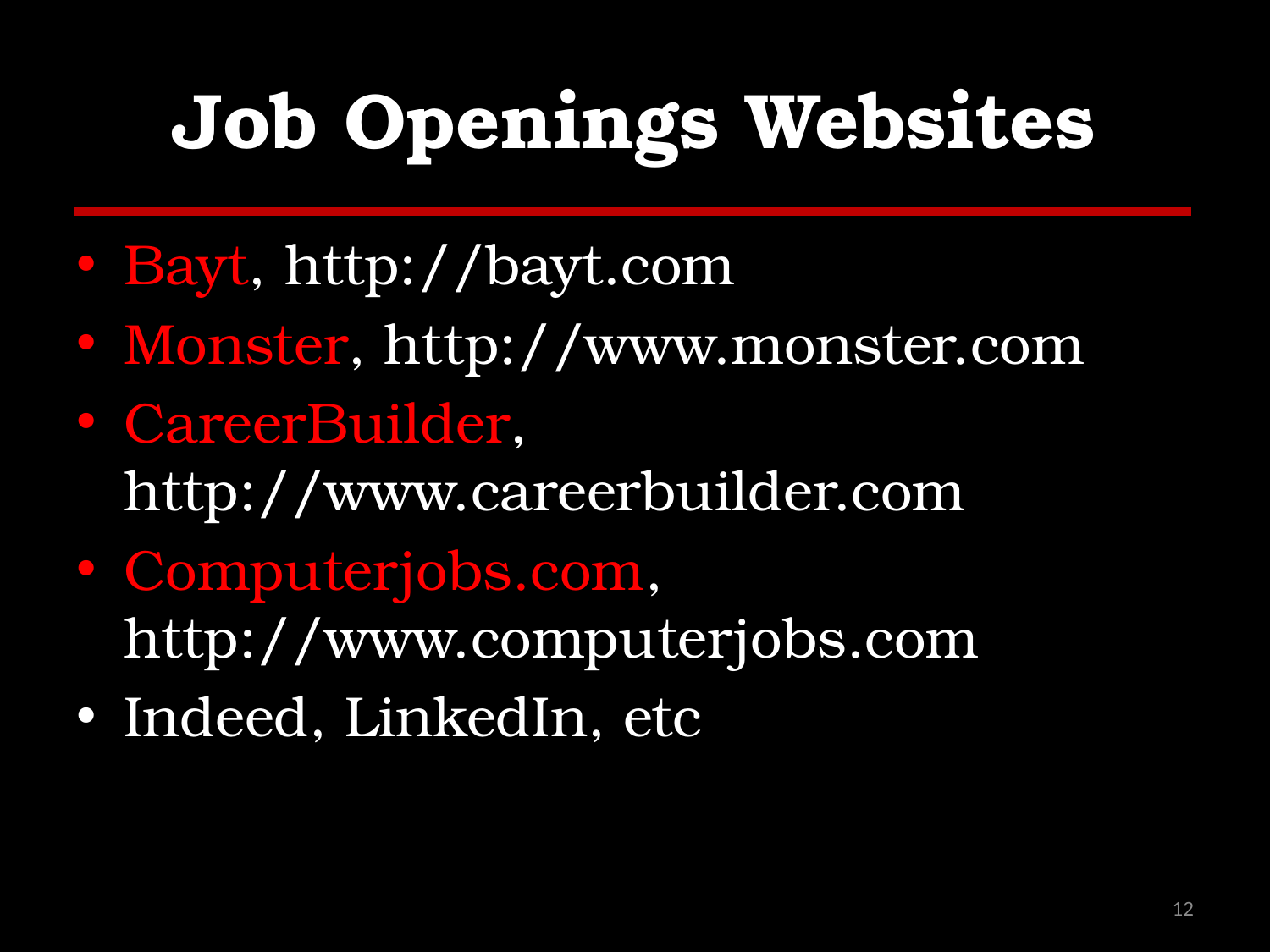

# Job Openings Websites
Bayt, http://bayt.com
Monster, http://www.monster.com
CareerBuilder, http://www.careerbuilder.com
Computerjobs.com, http://www.computerjobs.com
Indeed, LinkedIn, etc
12